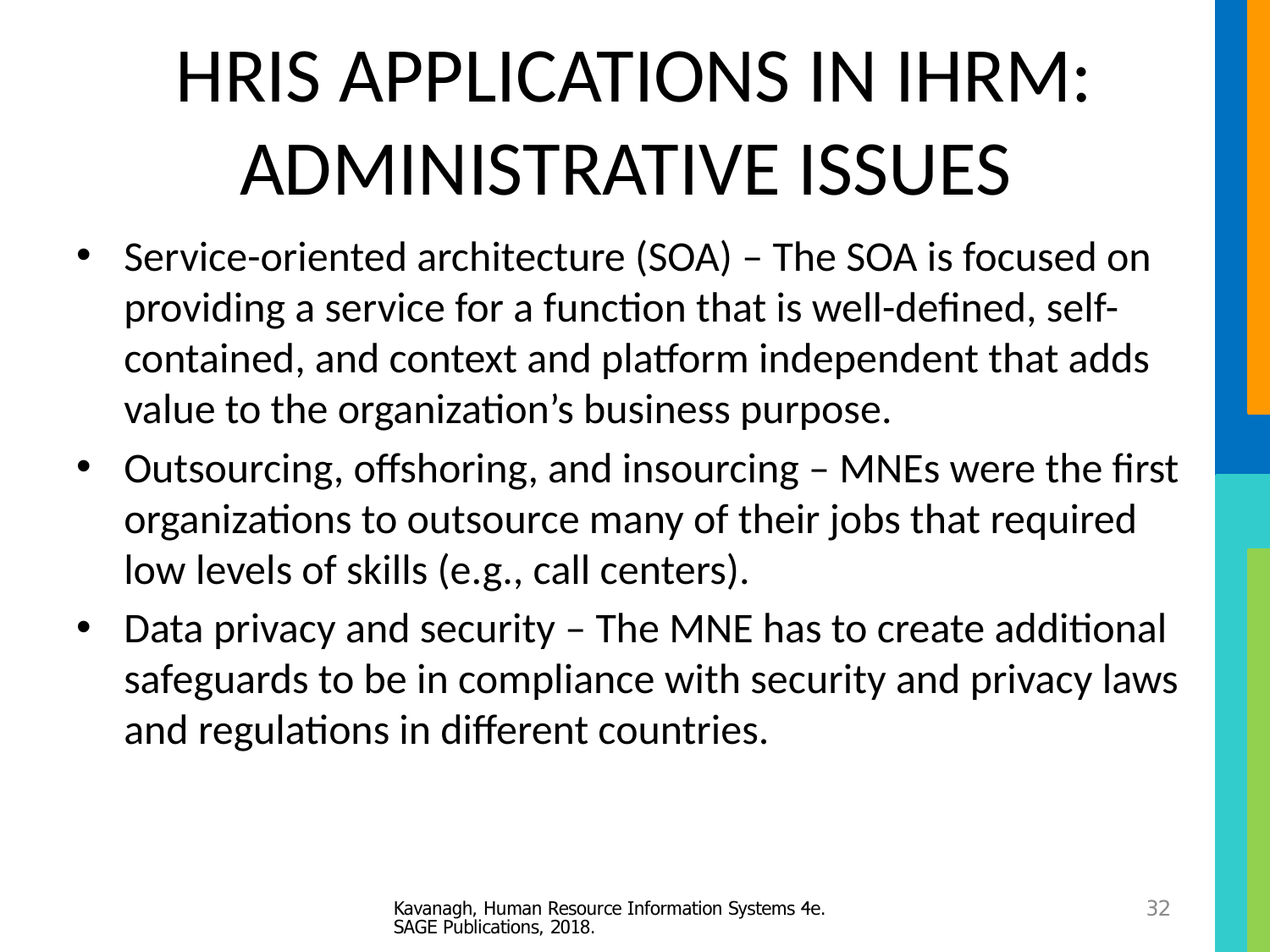

# HRIS APPLICATIONS IN IHRM: ADMINISTRATIVE ISSUES
Service-oriented architecture (SOA) – The SOA is focused on providing a service for a function that is well-defined, self-contained, and context and platform independent that adds value to the organization’s business purpose.
Outsourcing, offshoring, and insourcing – MNEs were the first organizations to outsource many of their jobs that required low levels of skills (e.g., call centers).
Data privacy and security – The MNE has to create additional safeguards to be in compliance with security and privacy laws and regulations in different countries.
Kavanagh, Human Resource Information Systems 4e. SAGE Publications, 2018.
32